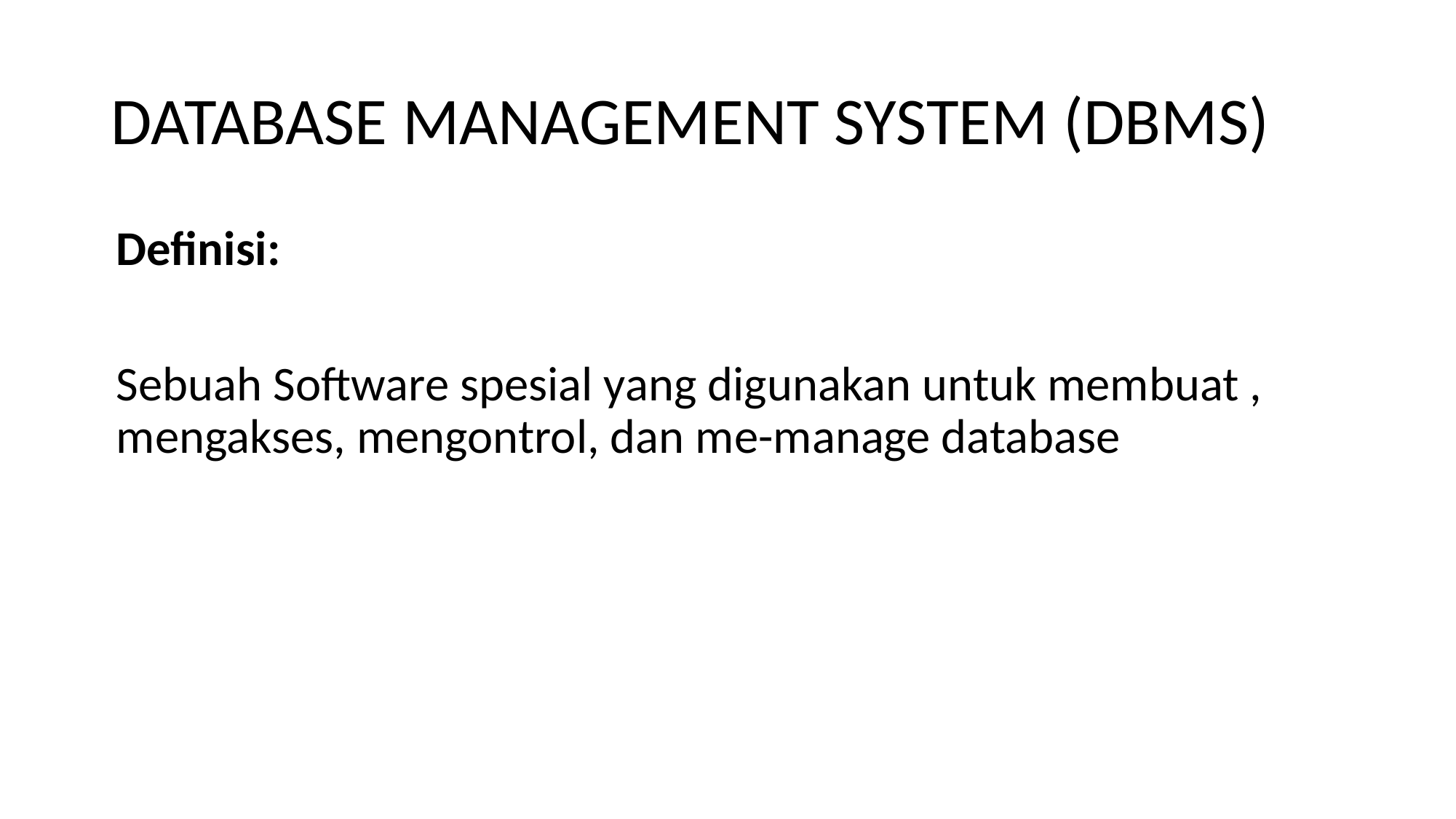

# DATABASE MANAGEMENT SYSTEM (DBMS)
Definisi:

Sebuah Software spesial yang digunakan untuk membuat , mengakses, mengontrol, dan me-manage database